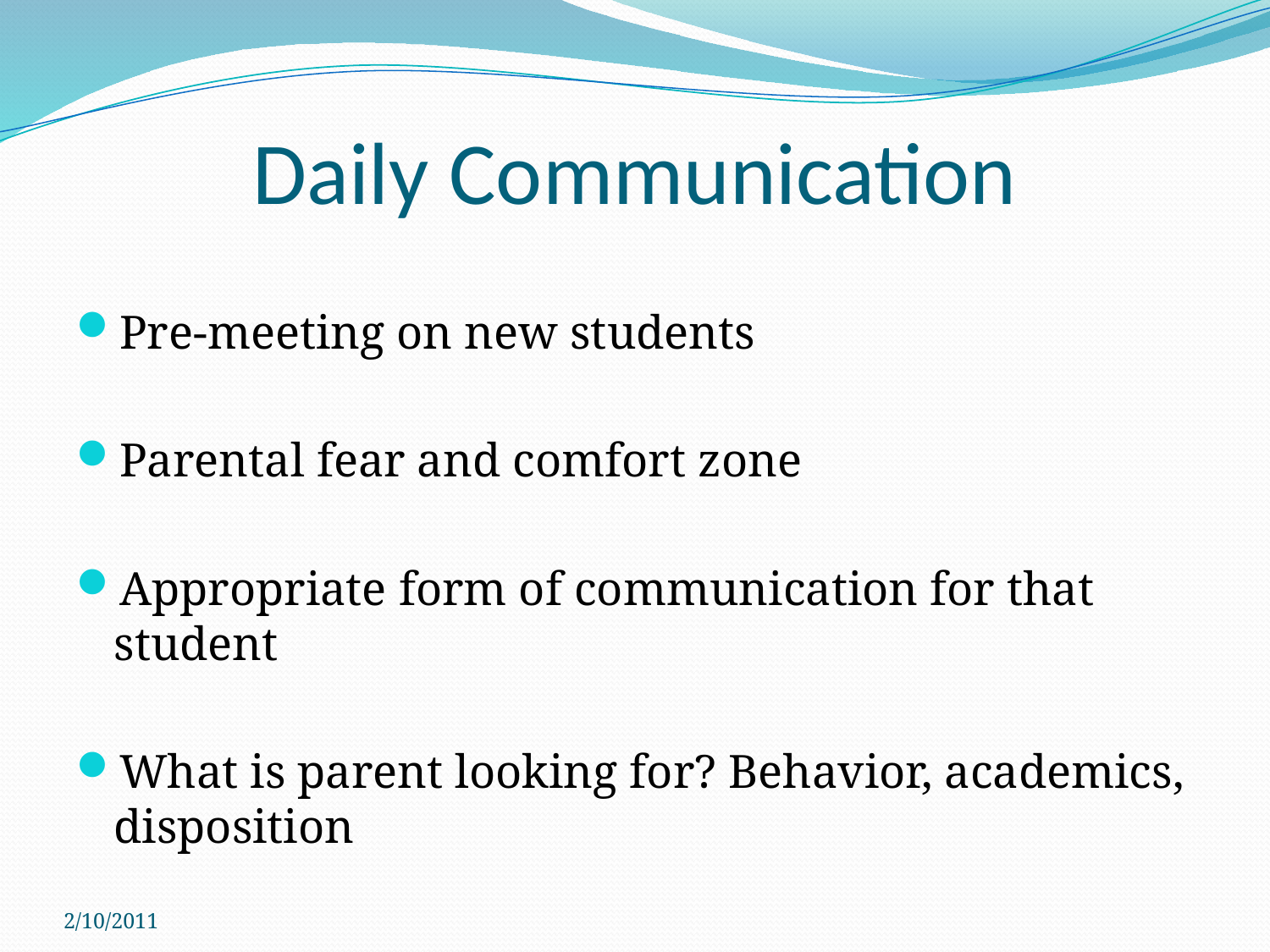

# Daily Communication

Pre-meeting on new students

Parental fear and comfort zone

Appropriate form of communication for that student

What is parent looking for? Behavior, academics, disposition
2/10/2011